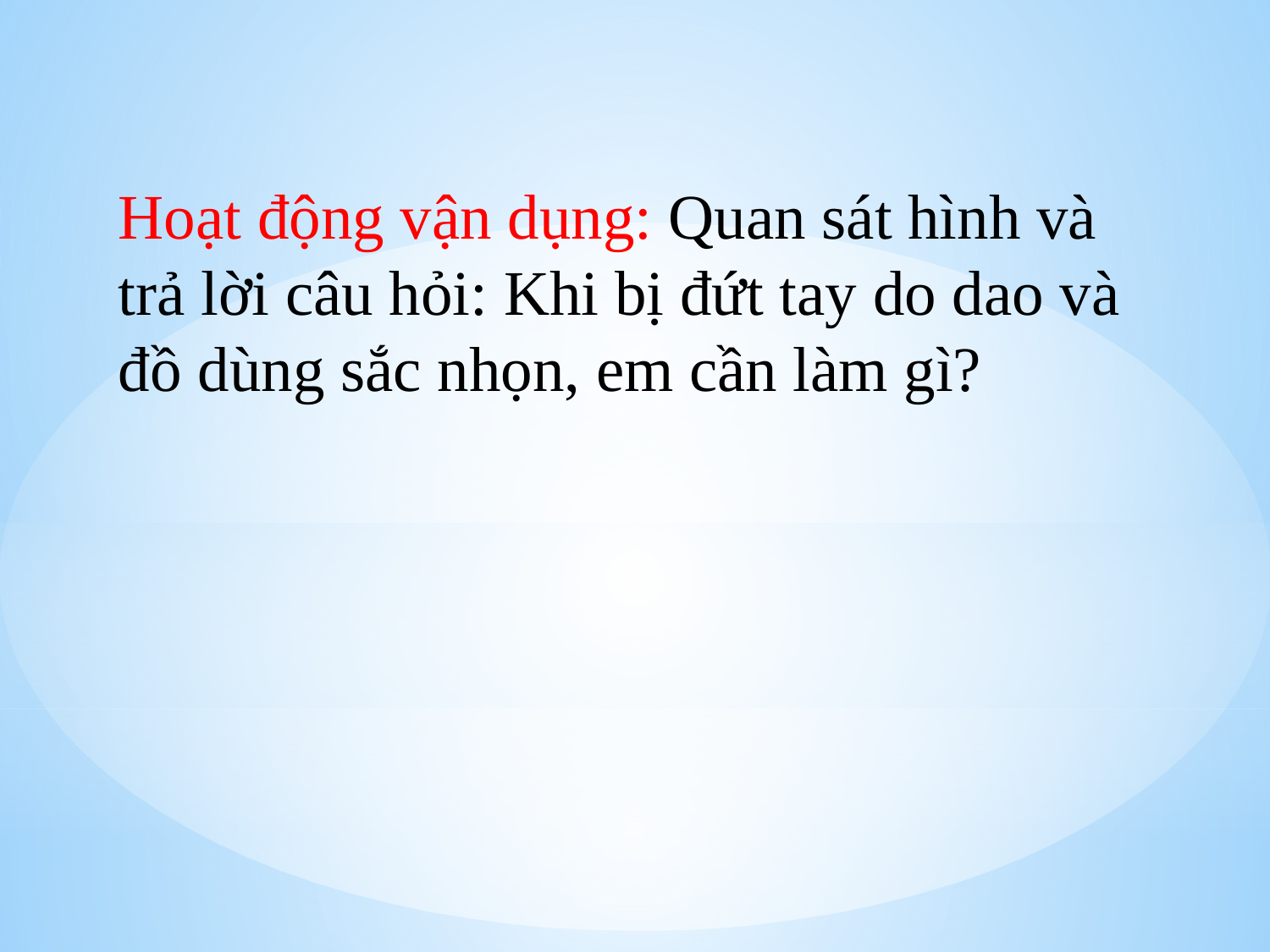

Hoạt động vận dụng: Quan sát hình và trả lời câu hỏi: Khi bị đứt tay do dao và đồ dùng sắc nhọn, em cần làm gì?